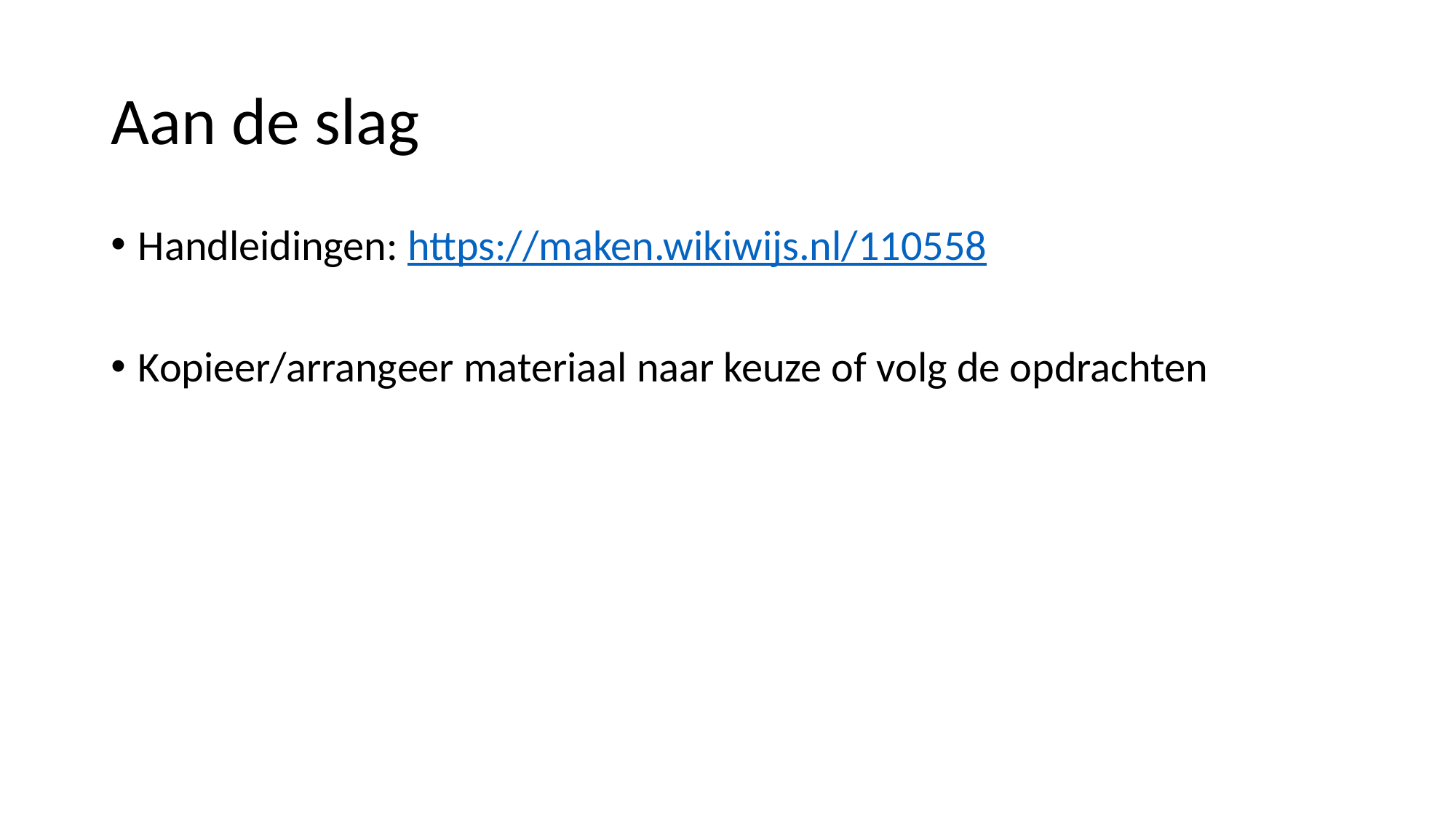

# Aan de slag
Handleidingen: https://maken.wikiwijs.nl/110558

Kopieer/arrangeer materiaal naar keuze of volg de opdrachten